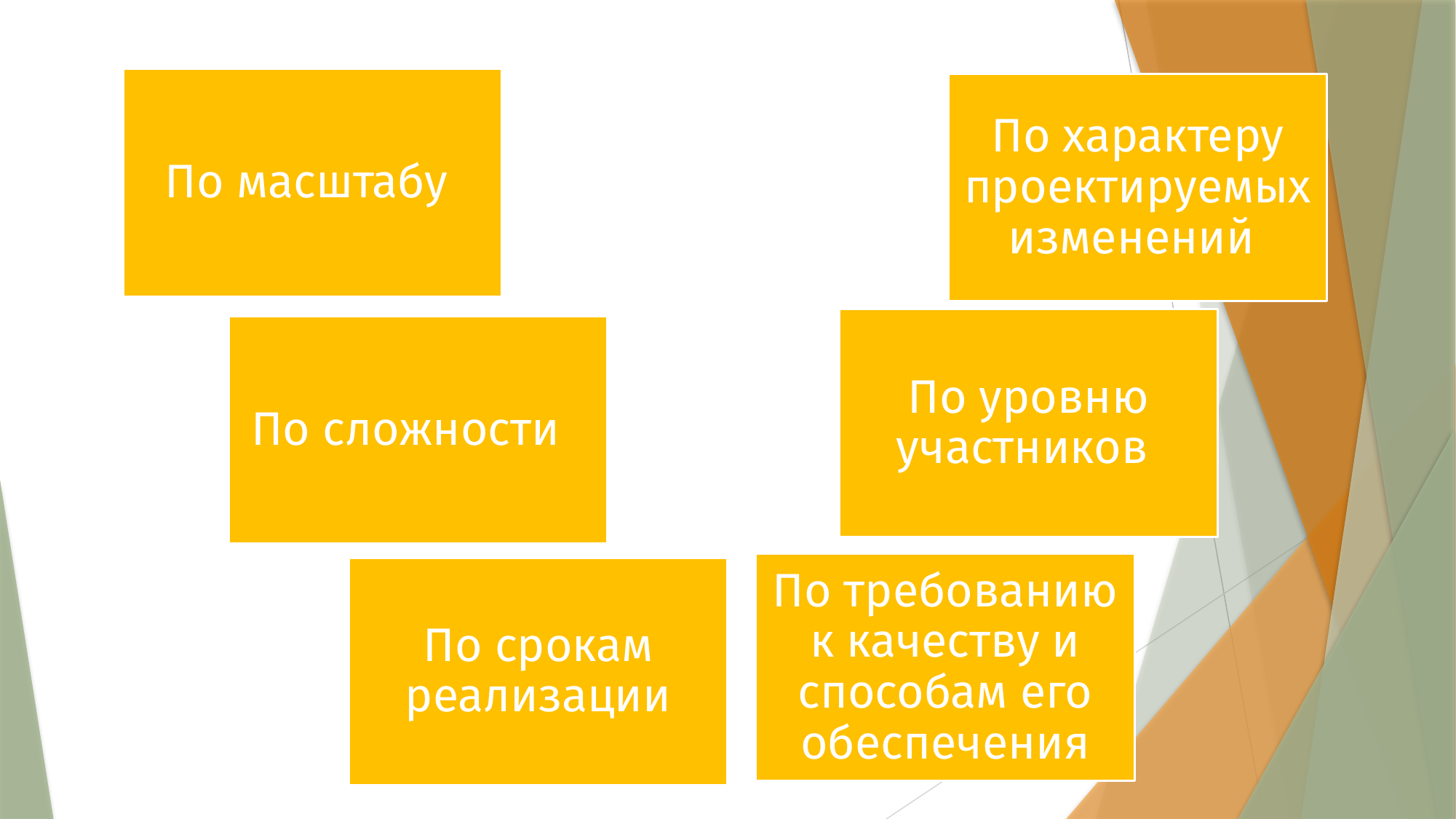

По требованию к качеству и способам его обеспечения
По масштабу
По сложности
По уровню участников
По срокам реализации
По характеру проектируемых изменений